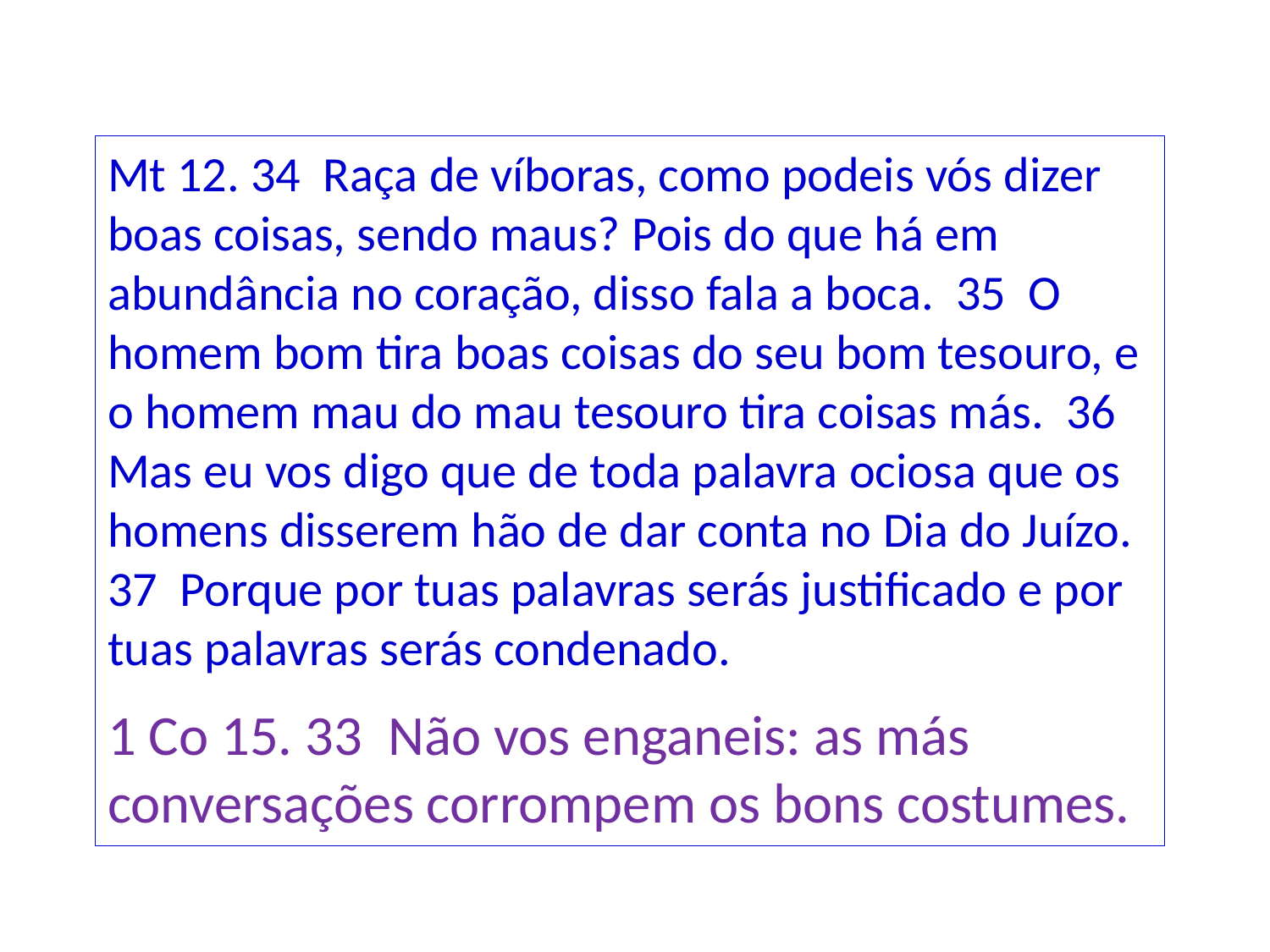

Mt 12. 34  Raça de víboras, como podeis vós dizer boas coisas, sendo maus? Pois do que há em abundância no coração, disso fala a boca.  35  O homem bom tira boas coisas do seu bom tesouro, e o homem mau do mau tesouro tira coisas más.  36  Mas eu vos digo que de toda palavra ociosa que os homens disserem hão de dar conta no Dia do Juízo.  37  Porque por tuas palavras serás justificado e por tuas palavras serás condenado.

1 Co 15. 33  Não vos enganeis: as más conversações corrompem os bons costumes.